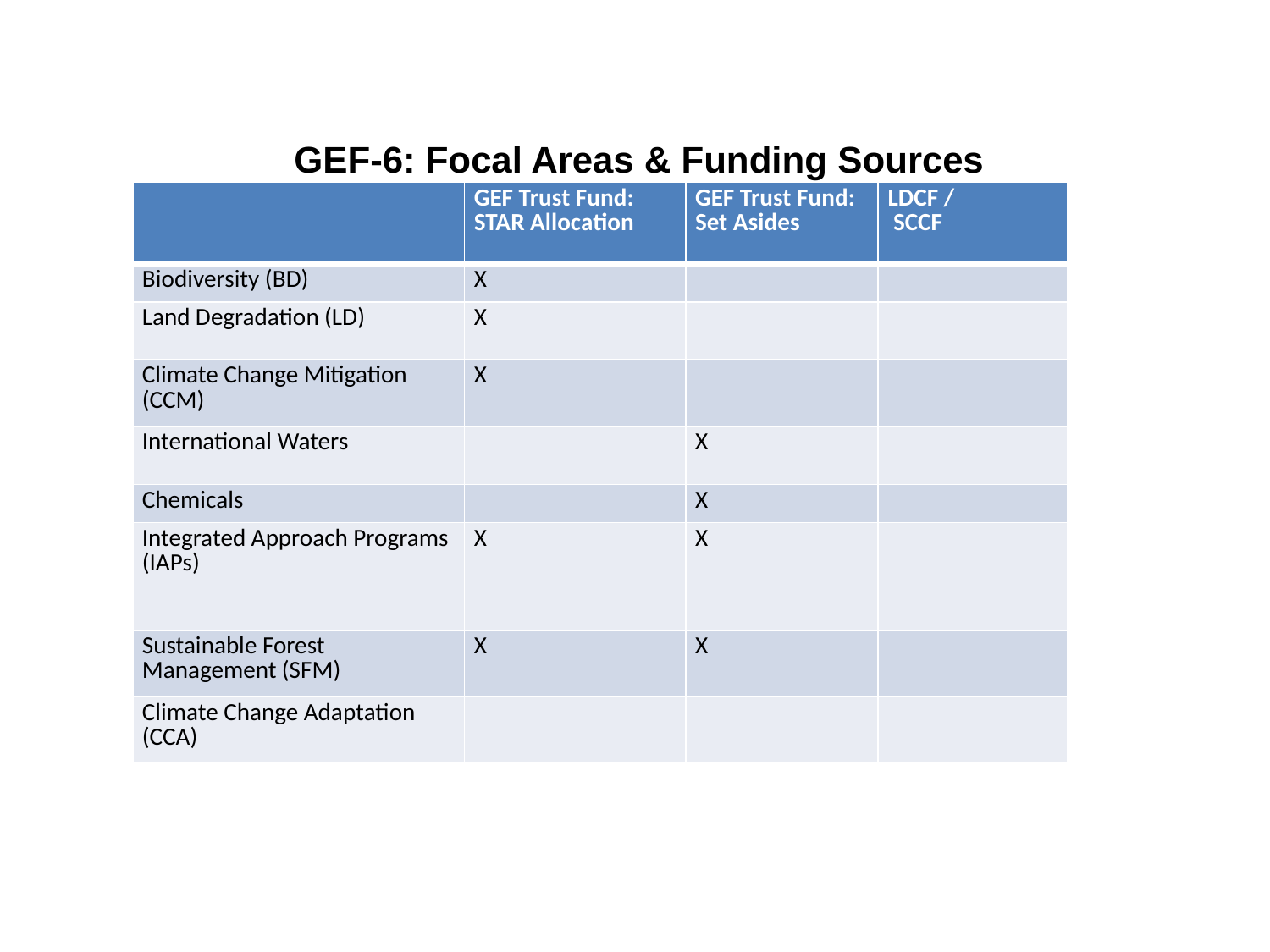

# GEF-6: Focal Areas & Funding Sources
|  | GEF Trust Fund: STAR Allocation | GEF Trust Fund: Set Asides | LDCF / SCCF |
| --- | --- | --- | --- |
| Biodiversity (BD) | X |  |  |
| Land Degradation (LD) | X |  |  |
| Climate Change Mitigation (CCM) | X |  |  |
| International Waters |  | X |  |
| Chemicals |  | X |  |
| Integrated Approach Programs (IAPs) | X | X |  |
| Sustainable Forest Management (SFM) | X | X |  |
| Climate Change Adaptation (CCA) |  |  |  |